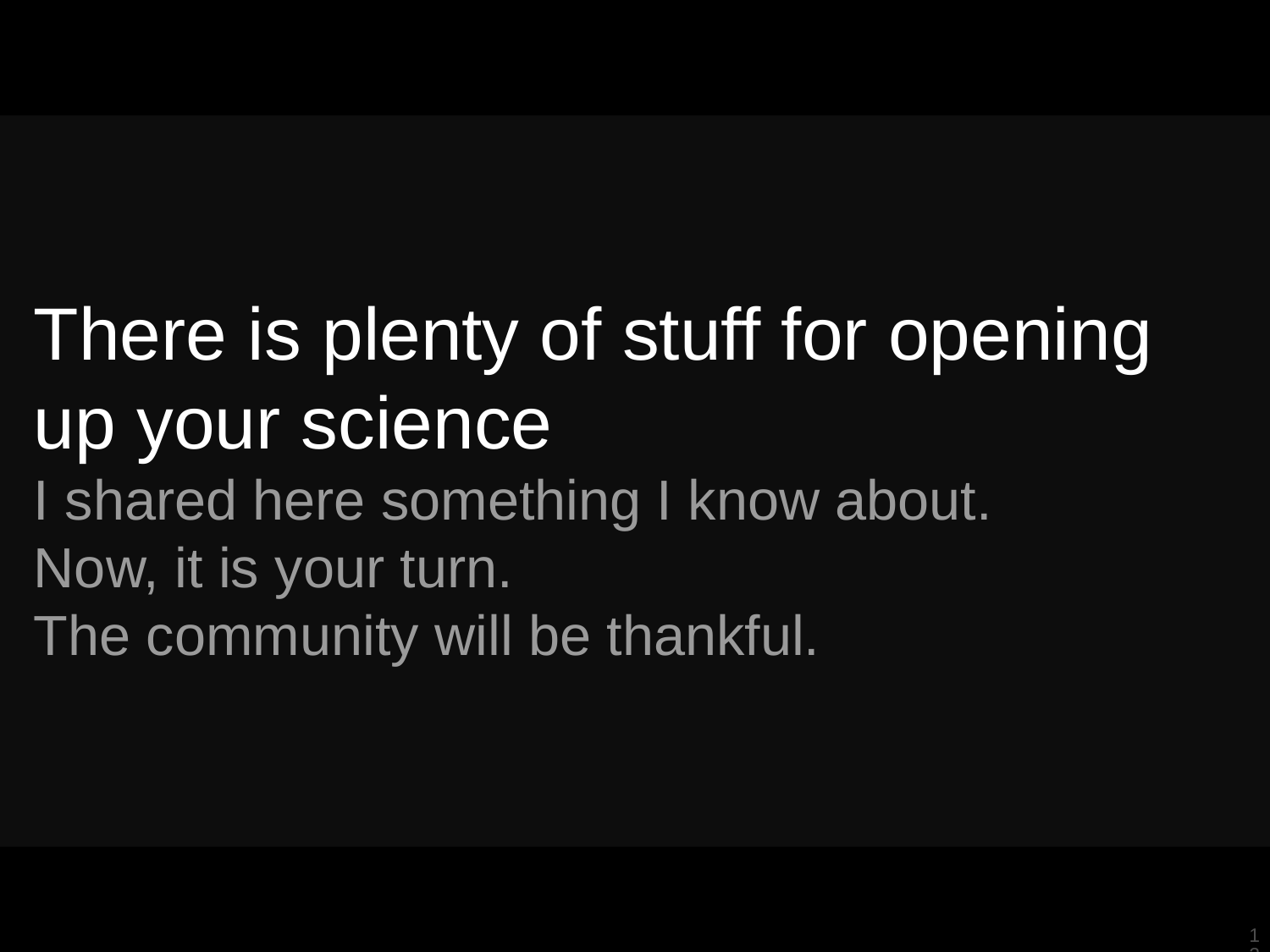

There is plenty of stuff for opening up your science
I shared here something I know about.
Now, it is your turn.
The community will be thankful.
126